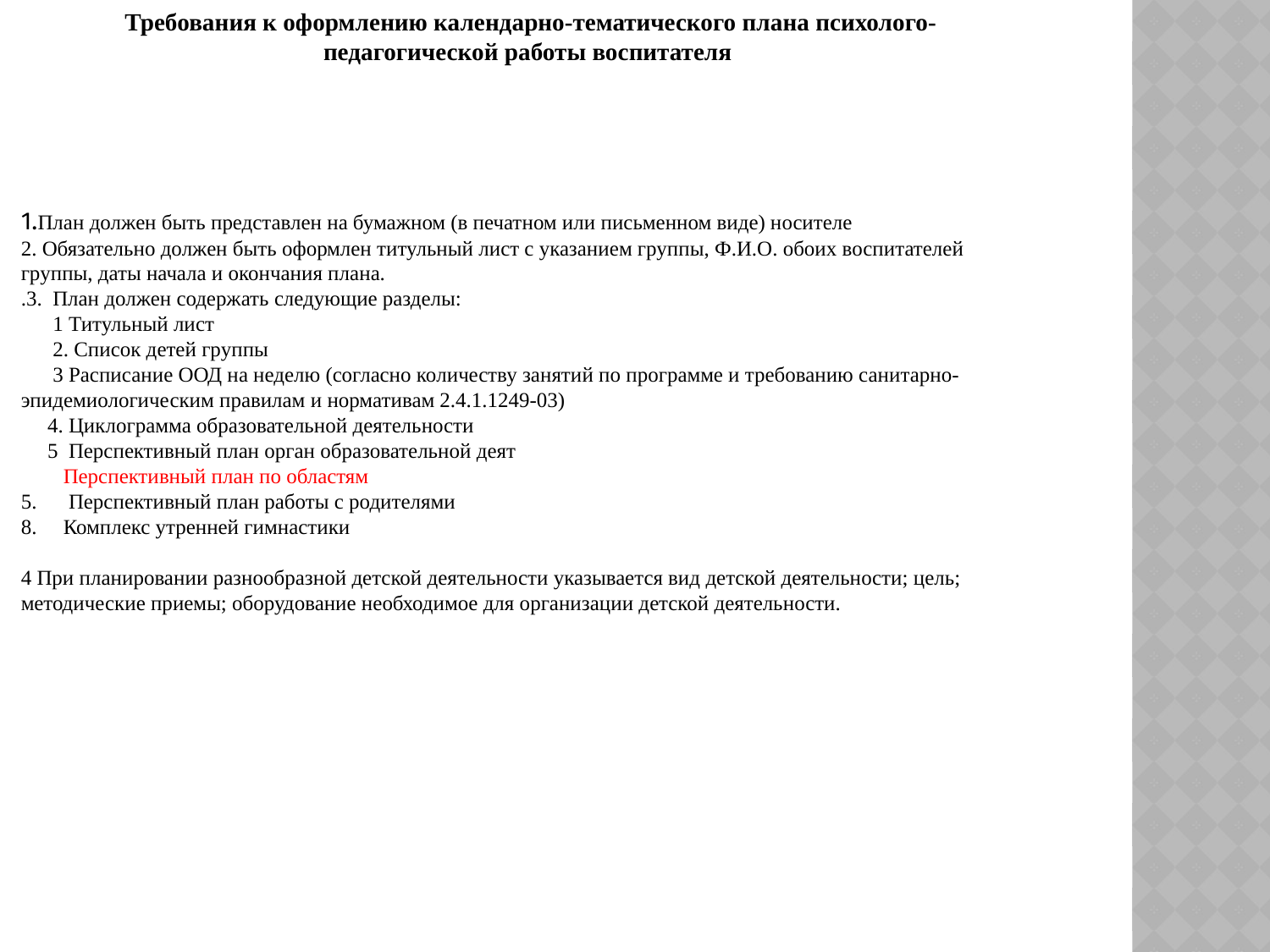

Требования к оформлению календарно-тематического плана психолого-педагогической работы воспитателя
1.План должен быть представлен на бумажном (в печатном или письменном виде) носителе
2. Обязательно должен быть оформлен титульный лист с указанием группы, Ф.И.О. обоих воспитателей группы, даты начала и окончания плана.
.3.  План должен содержать следующие разделы:
      1 Титульный лист
      2. Список детей группы
      3 Расписание ООД на неделю (согласно количеству занятий по программе и требованию санитарно-эпидемиологическим правилам и нормативам 2.4.1.1249-03)
     4. Циклограмма образовательной деятельности
     5  Перспективный план орган образовательной деят
        Перспективный план по областям
   Перспективный план работы с родителями
8.     Комплекс утренней гимнастики
4 При планировании разнообразной детской деятельности указывается вид детской деятельности; цель; методические приемы; оборудование необходимое для организации детской деятельности.